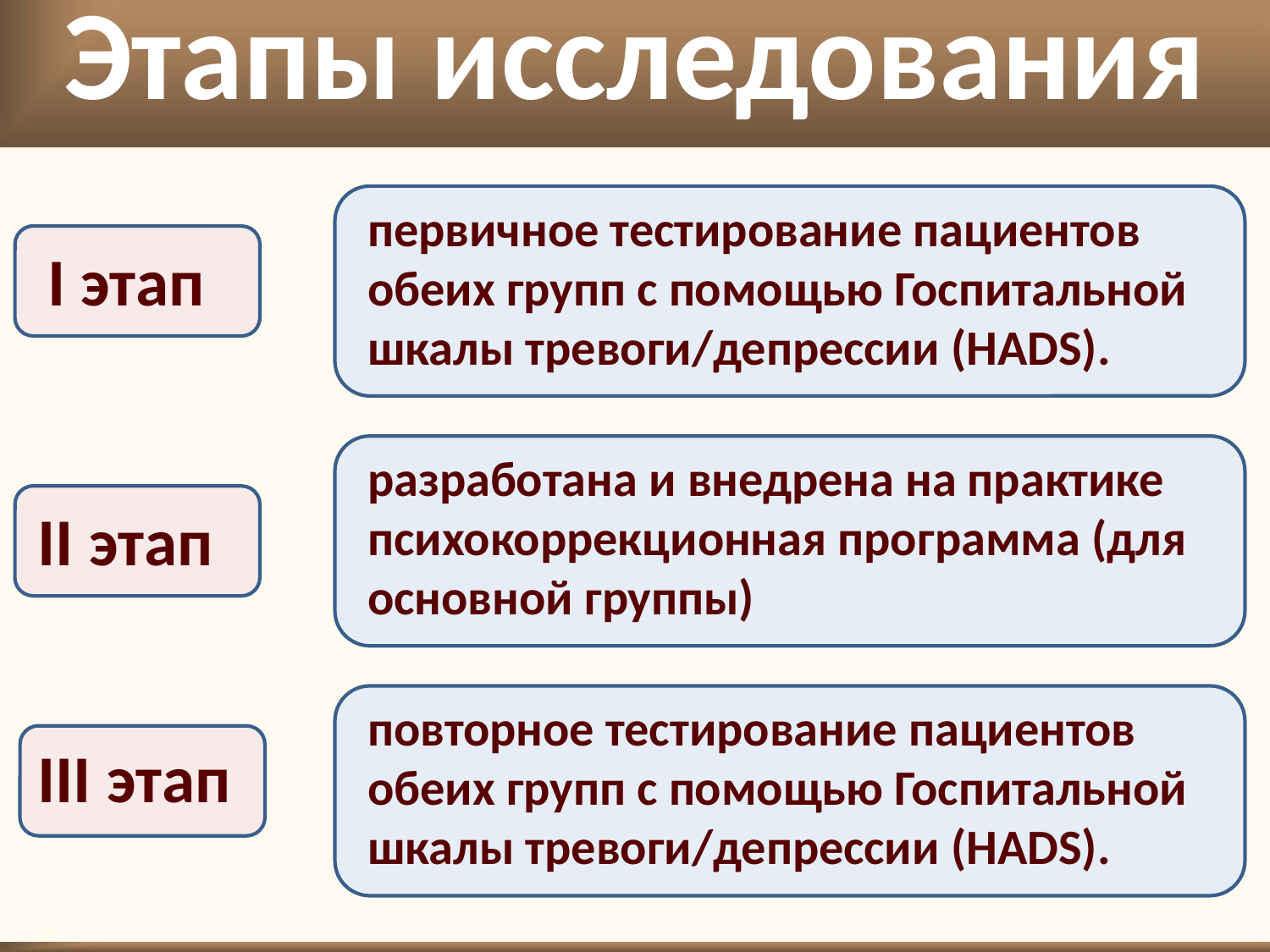

Этапы исследования

первичное тестирование пациентов обеих групп с помощью Госпитальной шкалы тревоги/депрессии (HADS).

I этап

разработана и внедрена на практике психокоррекционная программа (для основной группы)

II этап

повторное тестирование пациентов обеих групп с помощью Госпитальной шкалы тревоги/депрессии (HADS).

III этап